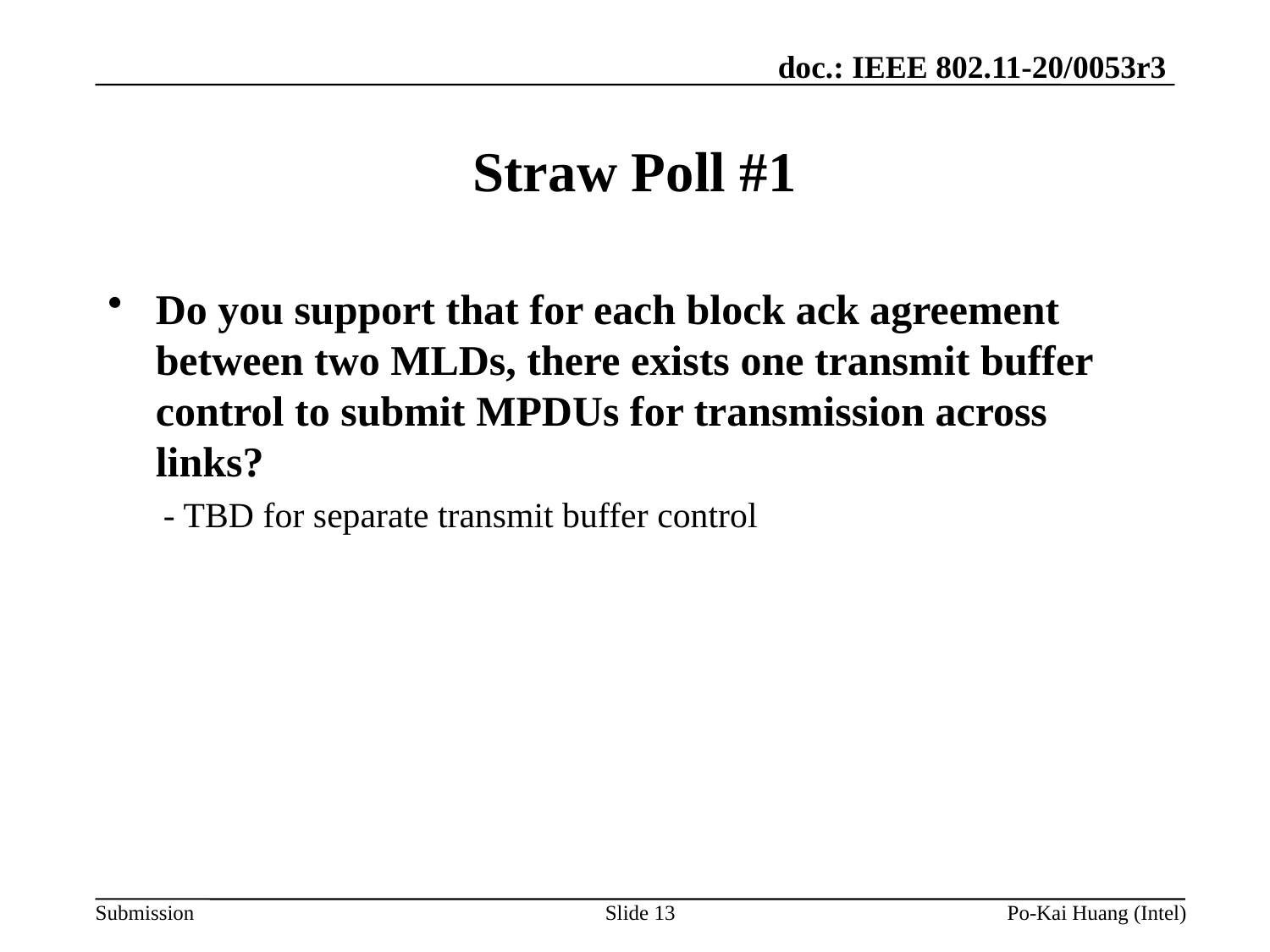

# Straw Poll #1
Do you support that for each block ack agreement between two MLDs, there exists one transmit buffer control to submit MPDUs for transmission across links?
- TBD for separate transmit buffer control

Slide 13
Po-Kai Huang (Intel)